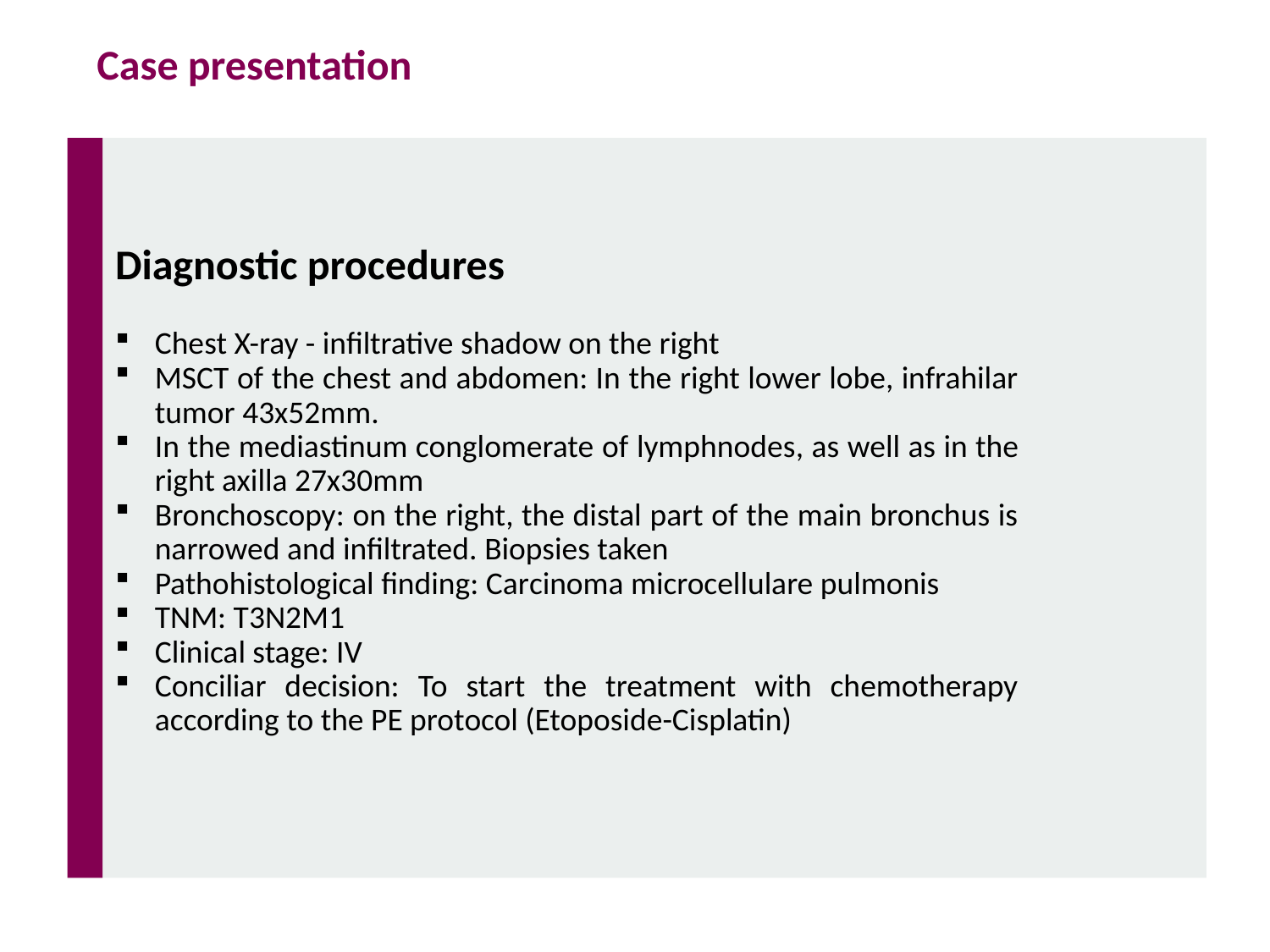

Case presentation

Diagnostic procedures

Chest X-ray - infiltrative shadow on the right
MSCT of the chest and abdomen: In the right lower lobe, infrahilar tumor 43x52mm.
In the mediastinum conglomerate of lymphnodes, as well as in the right axilla 27x30mm
Bronchoscopy: on the right, the distal part of the main bronchus is narrowed and infiltrated. Biopsies taken
Pathohistological finding: Carcinoma microcellulare pulmonis
TNM: T3N2M1
Clinical stage: IV
Conciliar decision: To start the treatment with chemotherapy according to the PE protocol (Etoposide-Cisplatin)